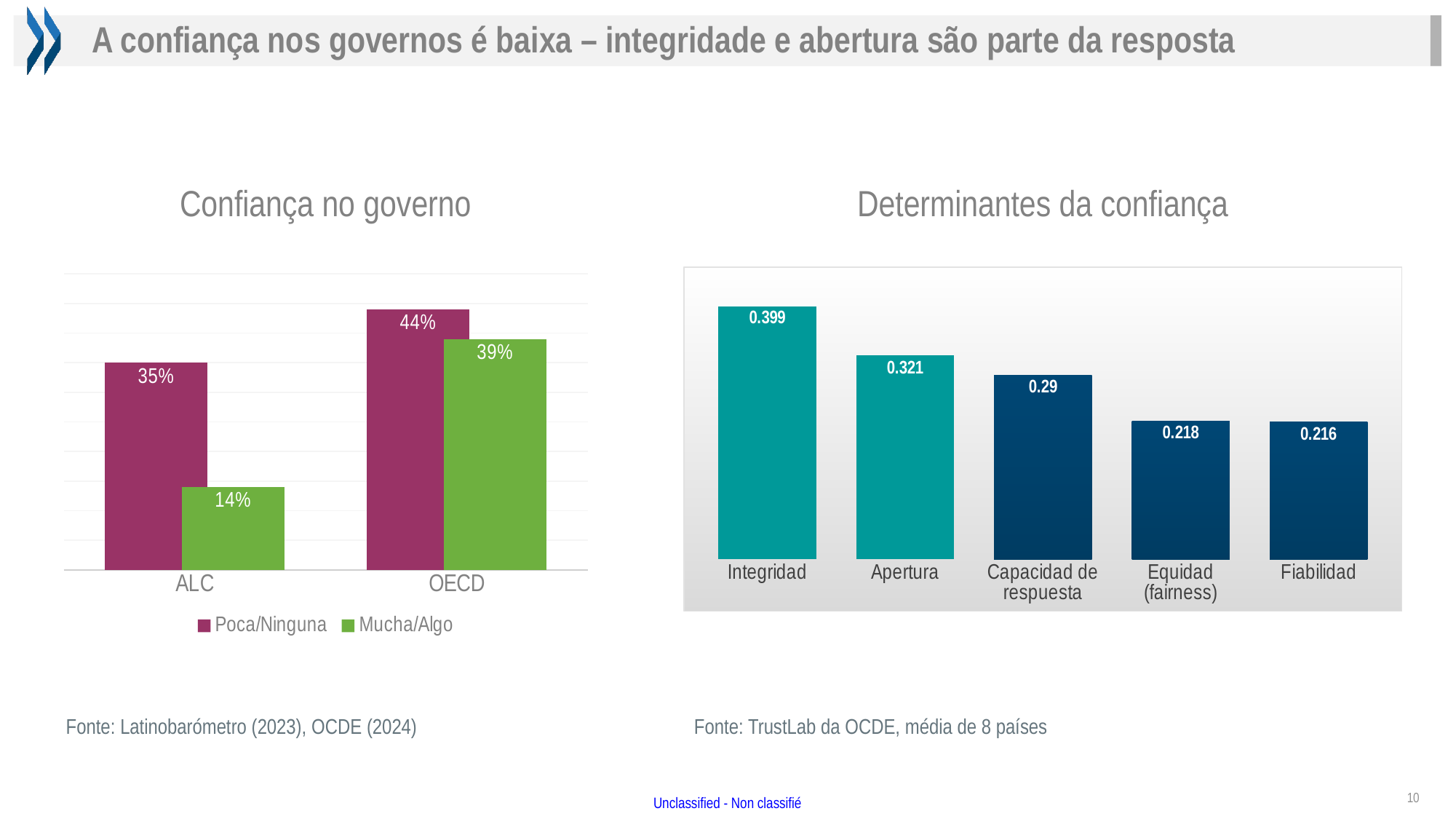

A confiança nos governos é baixa – integridade e abertura são parte da resposta
Confiança no governo
Determinantes da confiança

### Chart

| Category |  |
|---|---|
| Integridad | 0.399 |
| Apertura | 0.321 |
| Capacidad de respuesta | 0.29 |
| Equidad (fairness) | 0.218 |
| Fiabilidad | 0.216 |

### Chart

| Category | Poca/Ninguna | Mucha/Algo |
|---|---|---|
| ALC | 0.35 | 0.14 |
| OECD | 0.44 | 0.39 |
Fonte: Latinobarómetro (2023), OCDE (2024)
Fonte: TrustLab da OCDE, média de 8 países
10